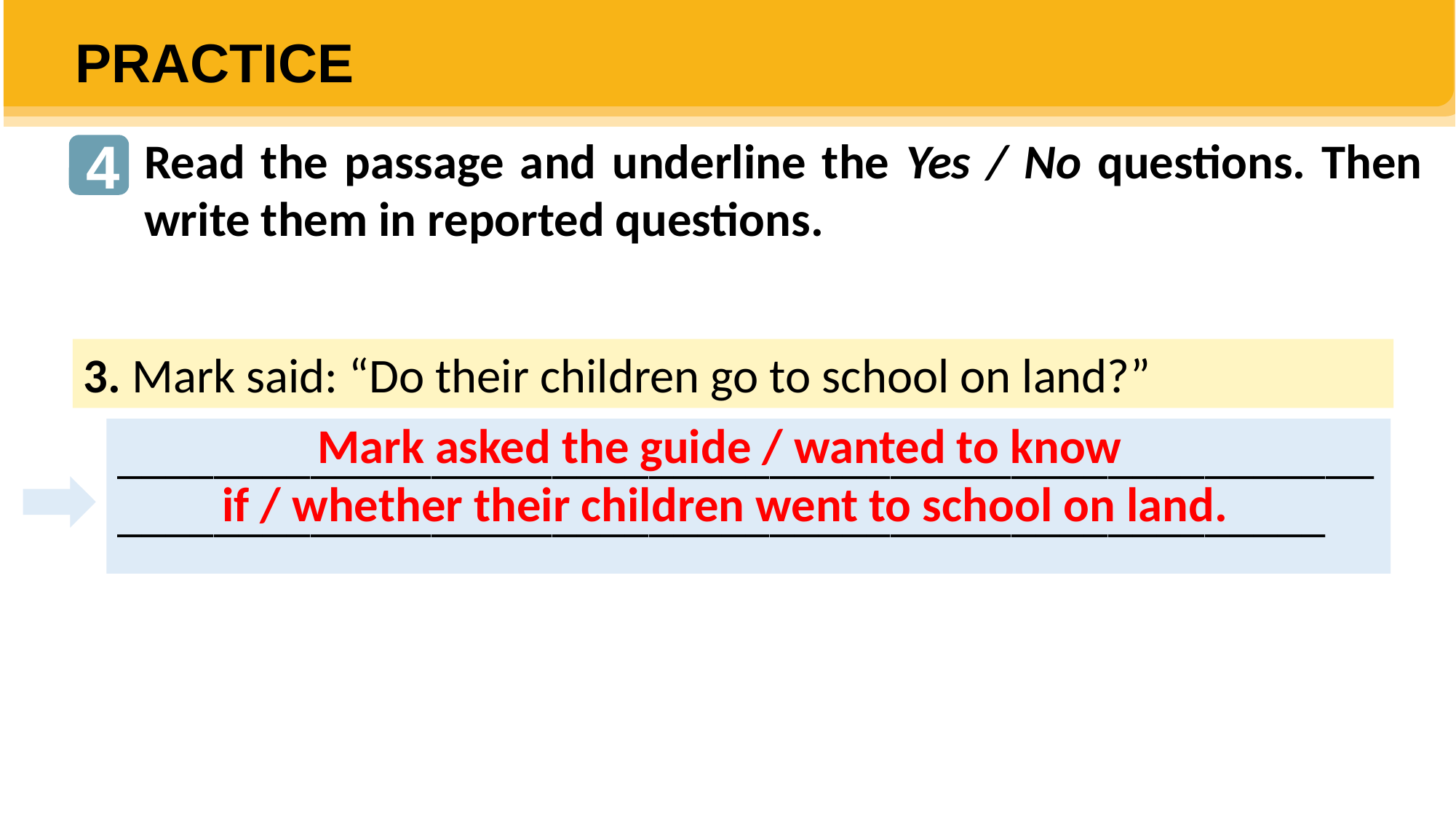

PRACTICE
4
Read the passage and underline the Yes / No questions. Then write them in reported questions.

3. Mark said: “Do their children go to school on land?”
Mark asked the guide / wanted to know
if / whether their children went to school on land.
______________________________________________________________________________________________________